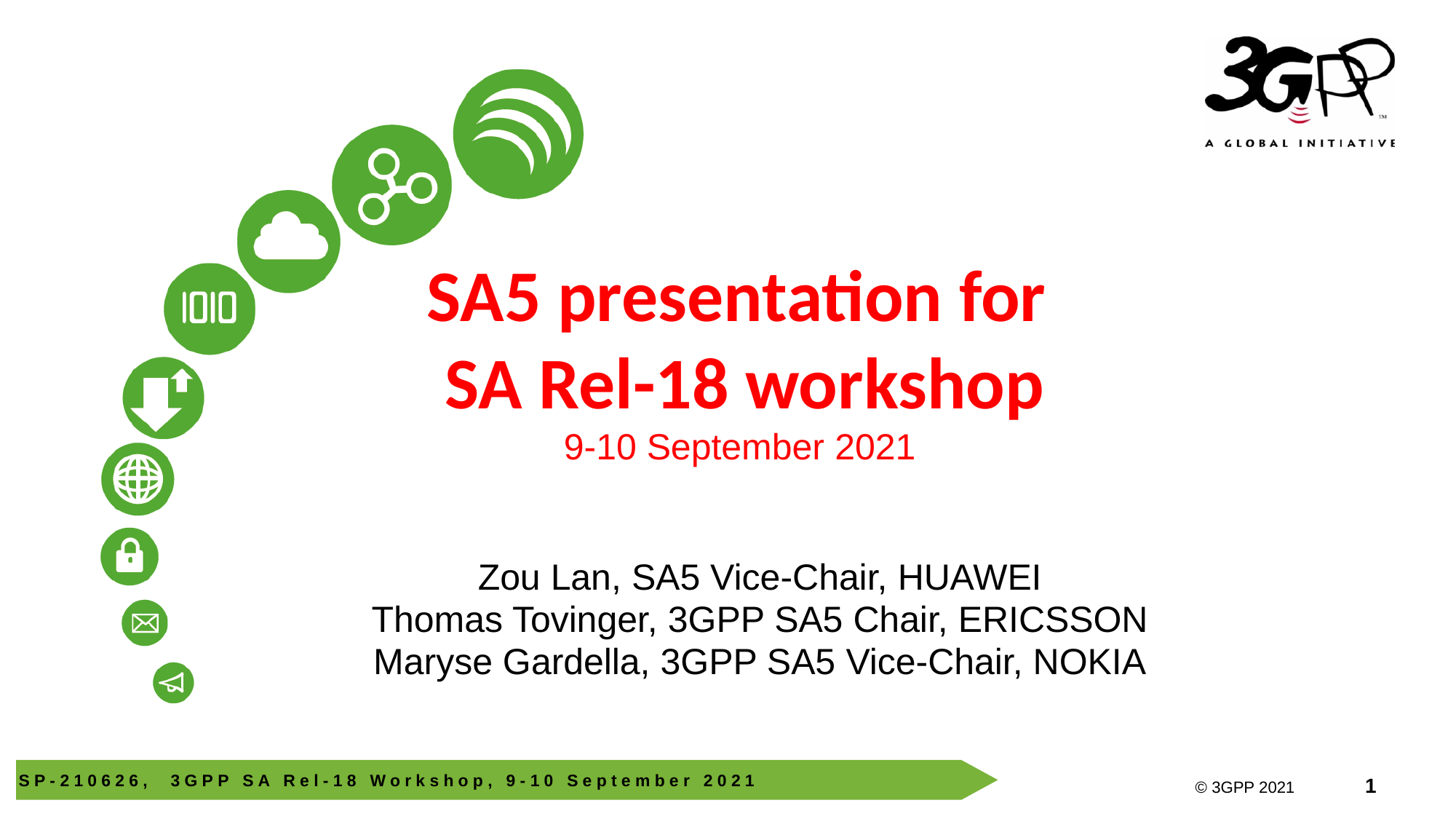

# SA5 presentation for SA Rel-18 workshop 9-10 September 2021
Zou Lan, SA5 Vice-Chair, HUAWEI
Thomas Tovinger, 3GPP SA5 Chair, ERICSSON
Maryse Gardella, 3GPP SA5 Vice-Chair, NOKIA